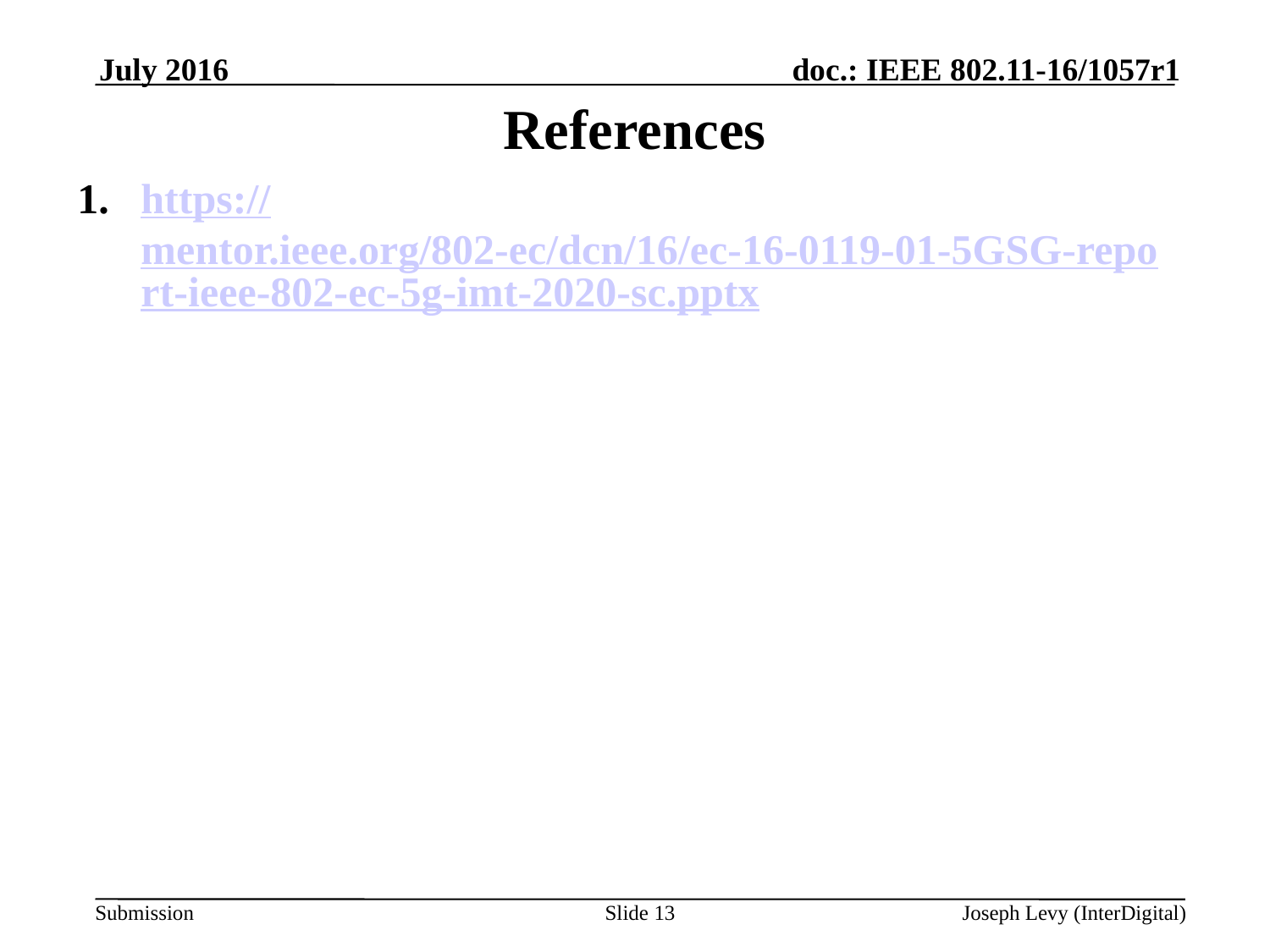

July 2016
# References
https://mentor.ieee.org/802-ec/dcn/16/ec-16-0119-01-5GSG-report-ieee-802-ec-5g-imt-2020-sc.pptx
Slide 13
Joseph Levy (InterDigital)